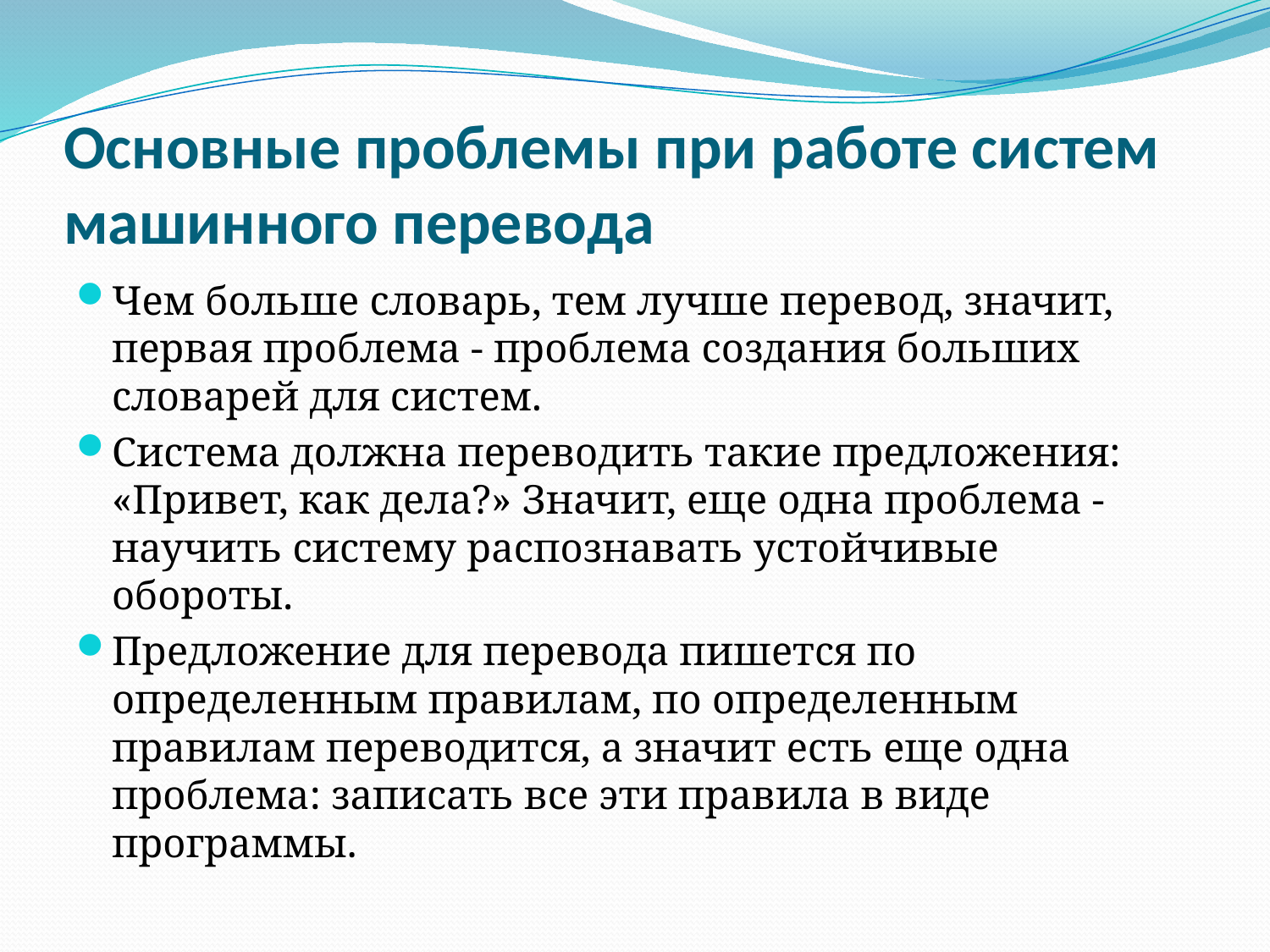

# Основные проблемы при работе систем машинного перевода
Чем больше словарь, тем лучше перевод, значит, первая проблема - проблема создания больших словарей для систем.
Система должна переводить такие предложения: «Привет, как дела?» Значит, еще одна проблема - научить систему распознавать устойчивые обороты.
Предложение для перевода пишется по определенным правилам, по определенным правилам переводится, а значит есть еще одна проблема: записать все эти правила в виде программы.